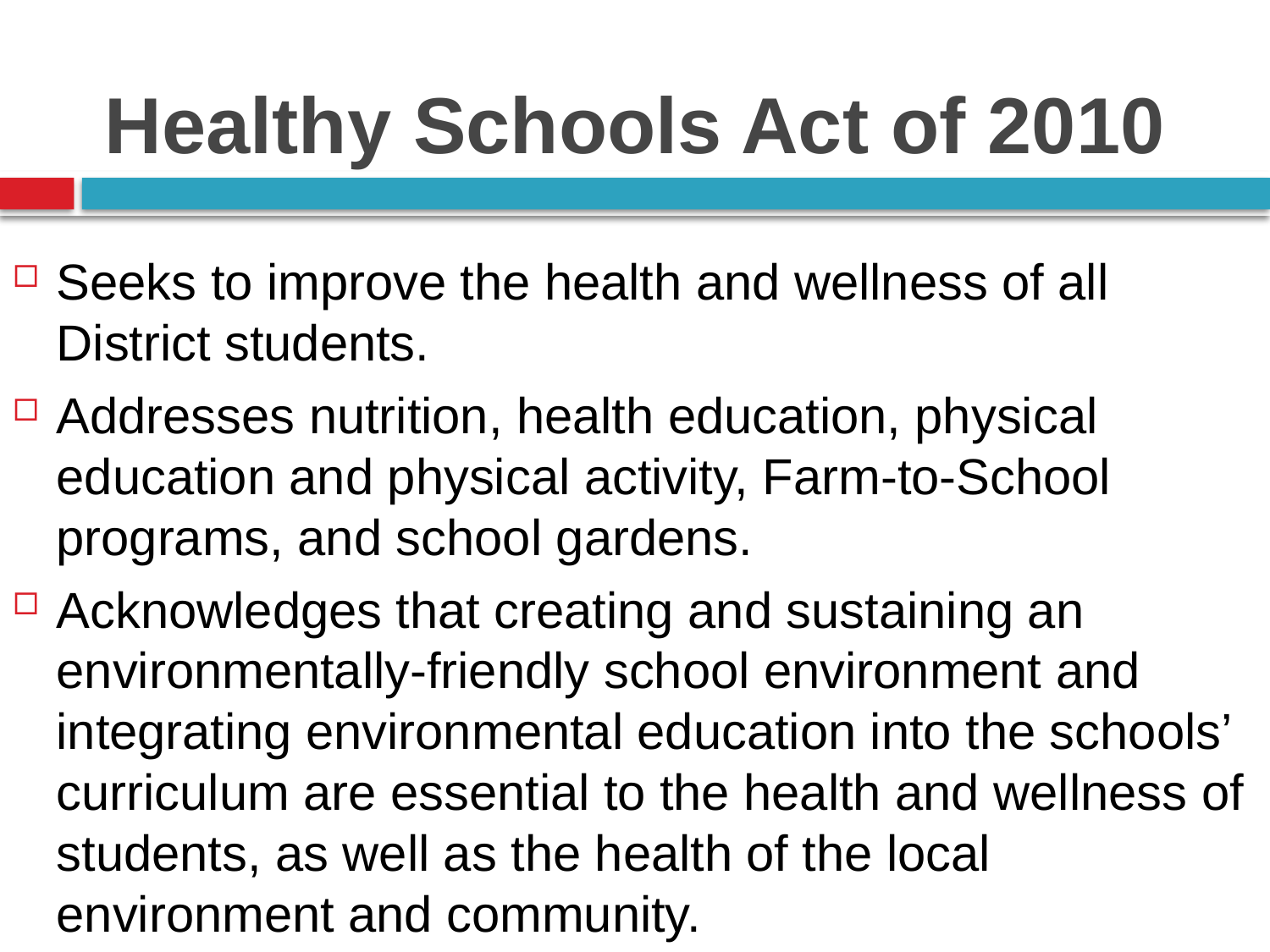

# Healthy Schools Act of 2010
Seeks to improve the health and wellness of all District students.
Addresses nutrition, health education, physical education and physical activity, Farm-to-School programs, and school gardens.
Acknowledges that creating and sustaining an environmentally-friendly school environment and integrating environmental education into the schools’ curriculum are essential to the health and wellness of students, as well as the health of the local environment and community.